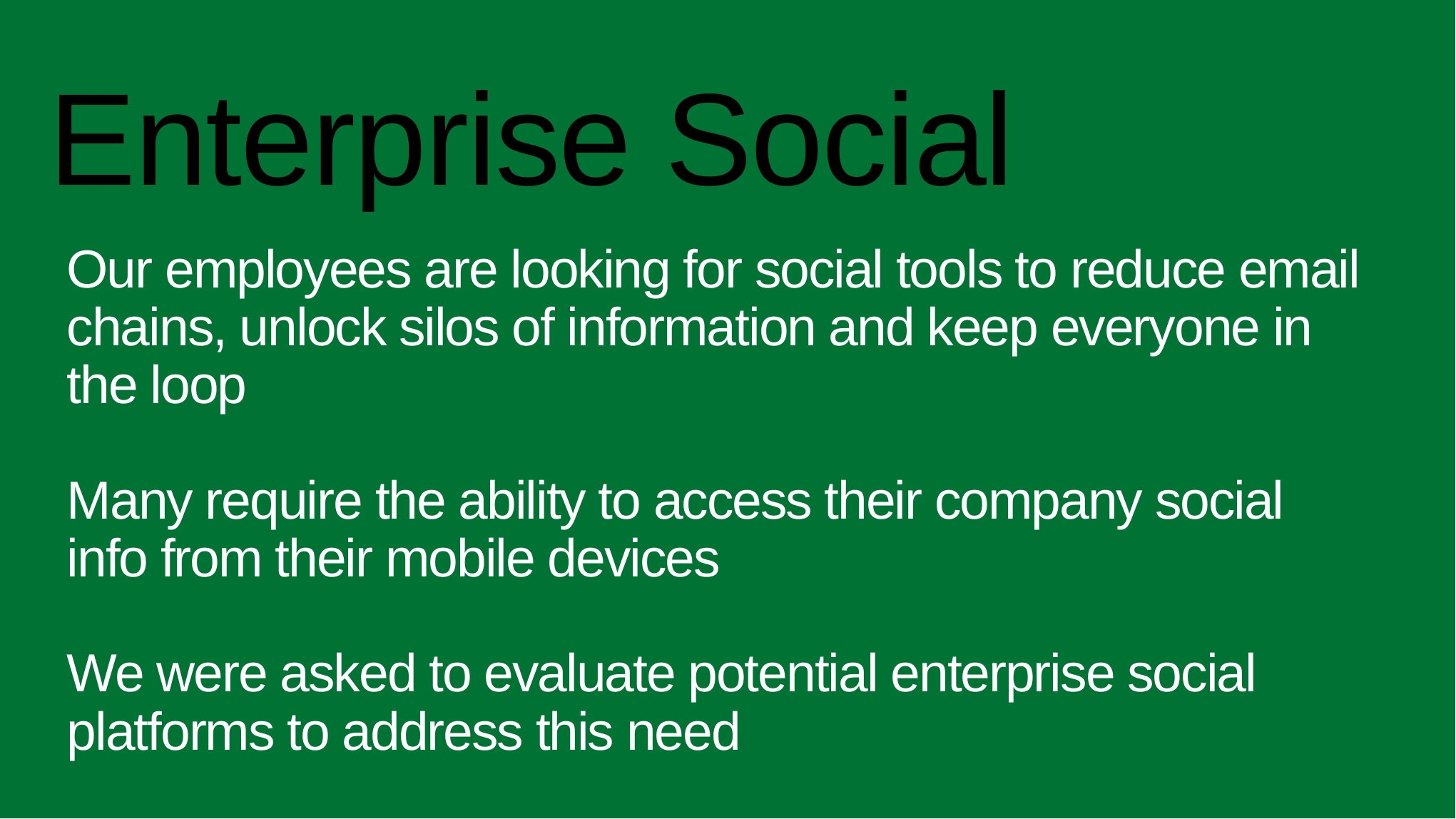

# Enterprise Social
Our employees are looking for social tools to reduce email chains, unlock silos of information and keep everyone in the loop
Many require the ability to access their company social info from their mobile devices
We were asked to evaluate potential enterprise social platforms to address this need